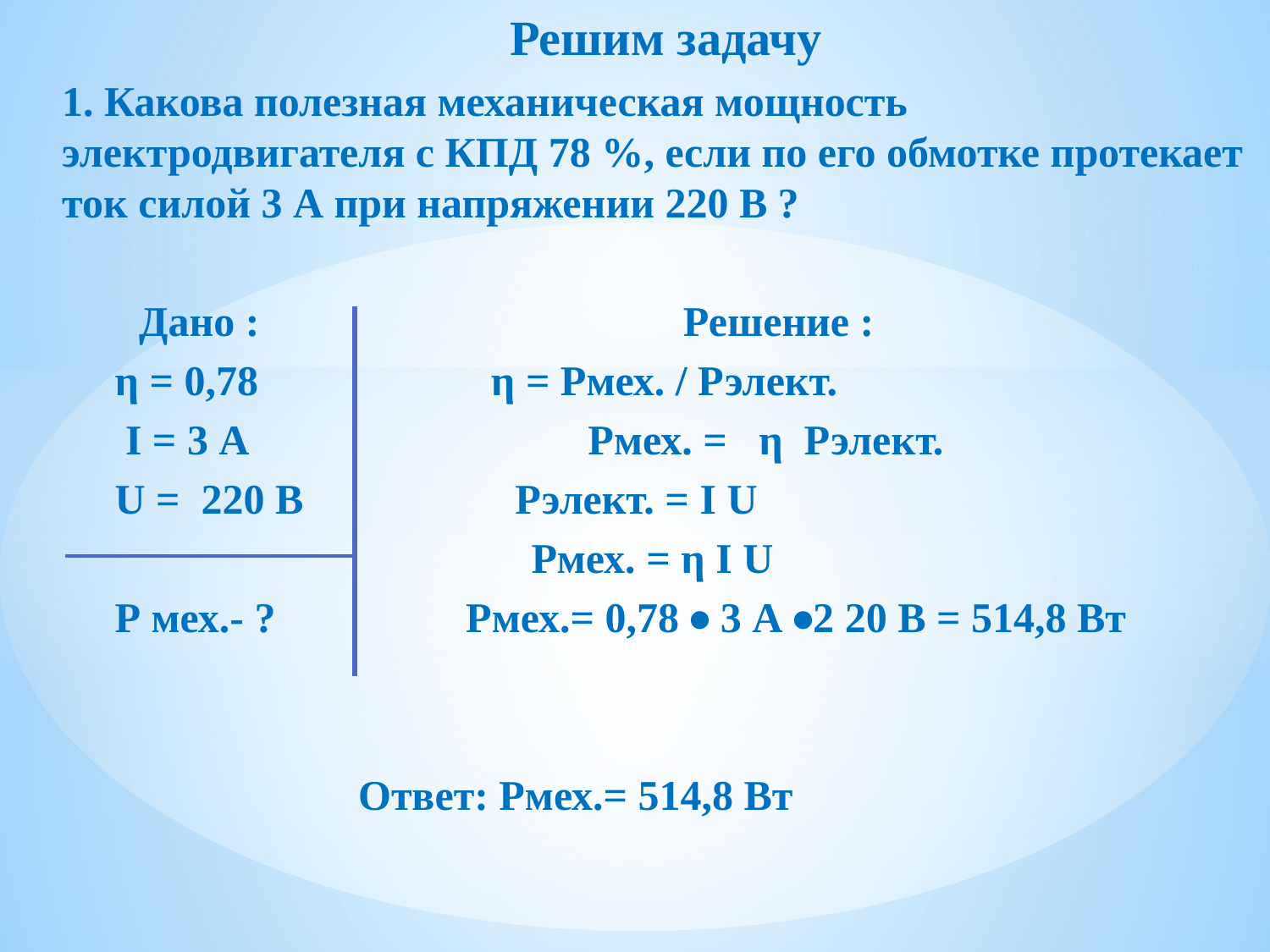

Решим задачу
1. Какова полезная механическая мощность электродвигателя с КПД 78 %, если по его обмотке протекает ток силой 3 А при напряжении 220 В ?

    Дано :                                        Решение :
     η = 0,78                      η = Рмех. / Рэлект.
      I = 3 А                                Рмех. =   η  Рэлект.
     U =  220 В                    Рэлект. = I U
                                                 Рмех. = η I U
     Р мех.- ?                  Рмех.= 0,78 ⦁ 3 А ⦁2 20 В = 514,8 Вт

                            Ответ: Рмех.= 514,8 Вт